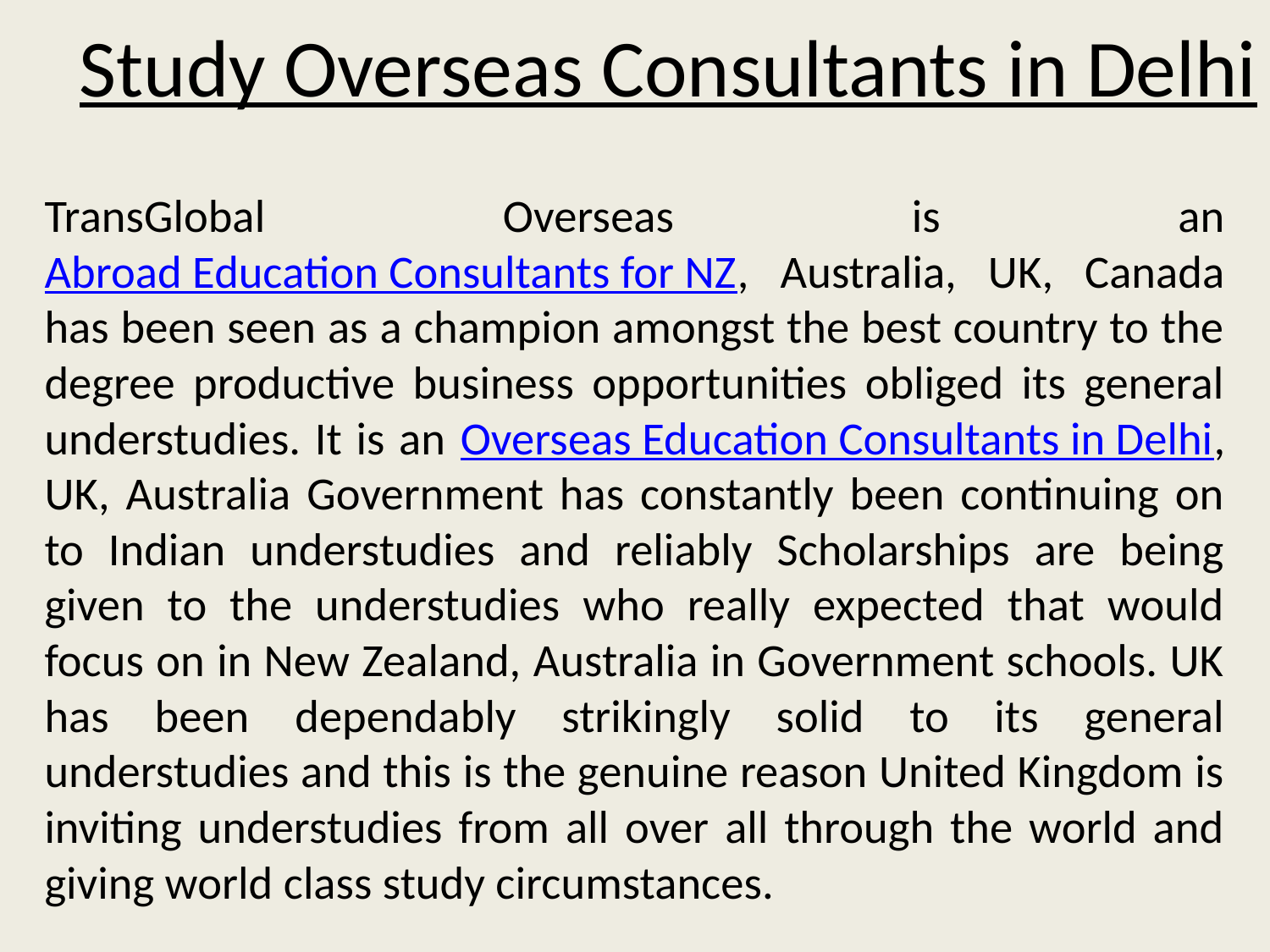

# Study Overseas Consultants in Delhi
TransGlobal Overseas is an Abroad Education Consultants for NZ, Australia, UK, Canada has been seen as a champion amongst the best country to the degree productive business opportunities obliged its general understudies. It is an Overseas Education Consultants in Delhi, UK, Australia Government has constantly been continuing on to Indian understudies and reliably Scholarships are being given to the understudies who really expected that would focus on in New Zealand, Australia in Government schools. UK has been dependably strikingly solid to its general understudies and this is the genuine reason United Kingdom is inviting understudies from all over all through the world and giving world class study circumstances.